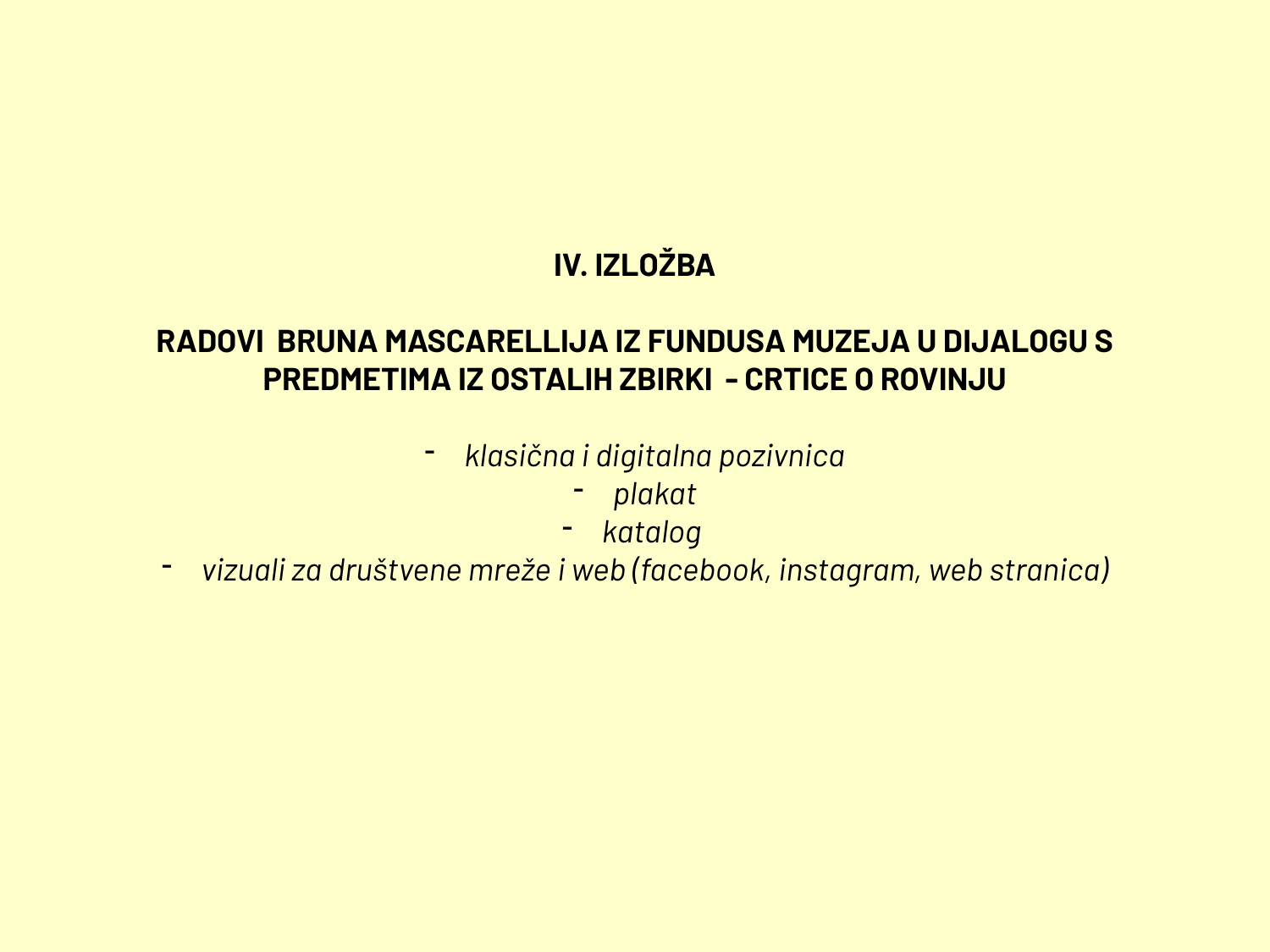

IV. IZLOŽBA

RADOVI  BRUNA MASCARELLIJA IZ FUNDUSA MUZEJA U DIJALOGU S PREDMETIMA IZ OSTALIH ZBIRKI  - CRTICE O ROVINJU

klasična i digitalna pozivnica
plakat
katalog
vizuali za društvene mreže i web (facebook, instagram, web stranica)